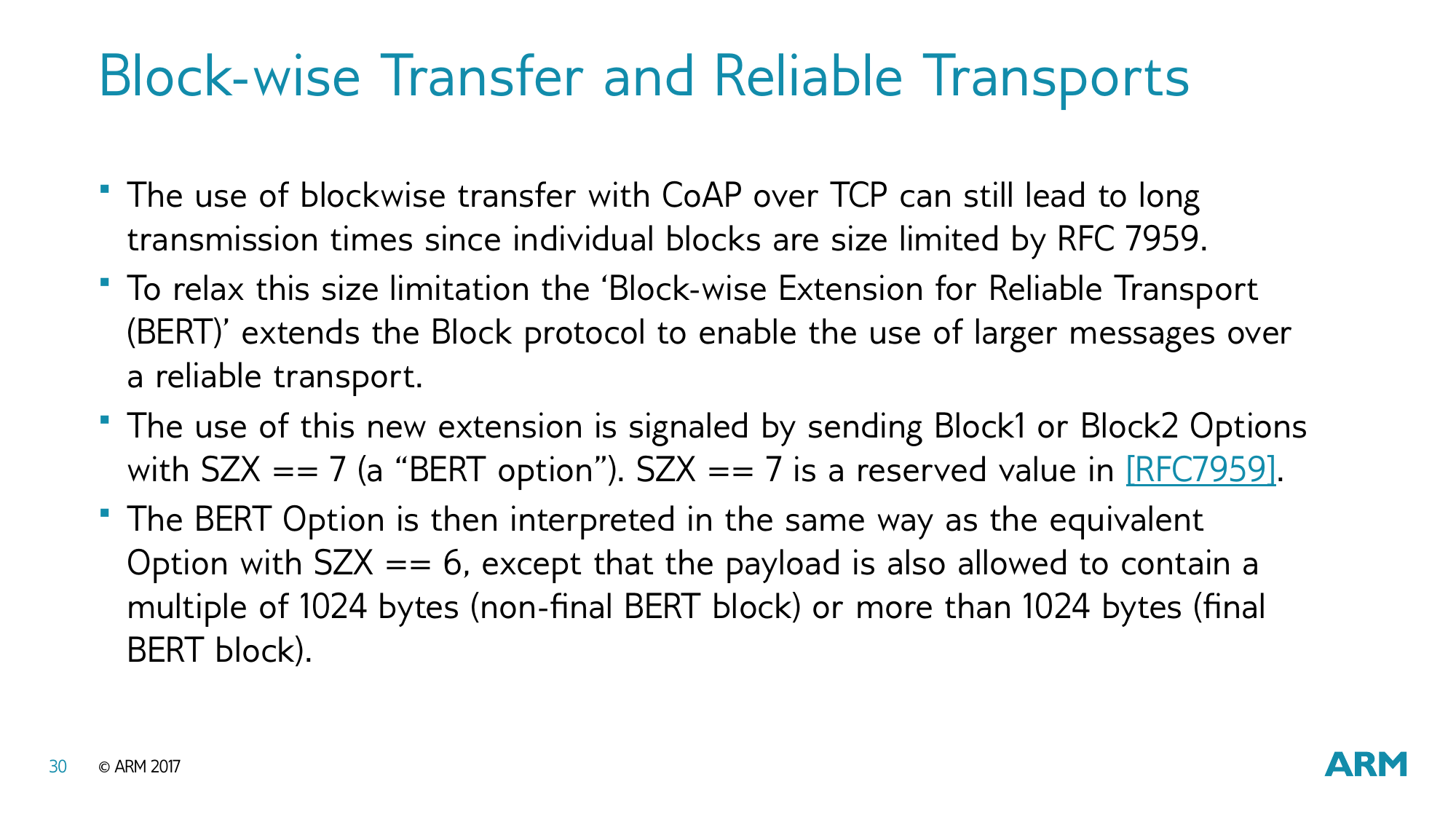

# Block-wise Transfer and Reliable Transports
The use of blockwise transfer with CoAP over TCP can still lead to long transmission times since individual blocks are size limited by RFC 7959.
To relax this size limitation the ‘Block-wise Extension for Reliable Transport (BERT)’ extends the Block protocol to enable the use of larger messages over a reliable transport.
The use of this new extension is signaled by sending Block1 or Block2 Options with SZX == 7 (a “BERT option”). SZX == 7 is a reserved value in [RFC7959].
The BERT Option is then interpreted in the same way as the equivalent Option with SZX == 6, except that the payload is also allowed to contain a multiple of 1024 bytes (non-final BERT block) or more than 1024 bytes (final BERT block).